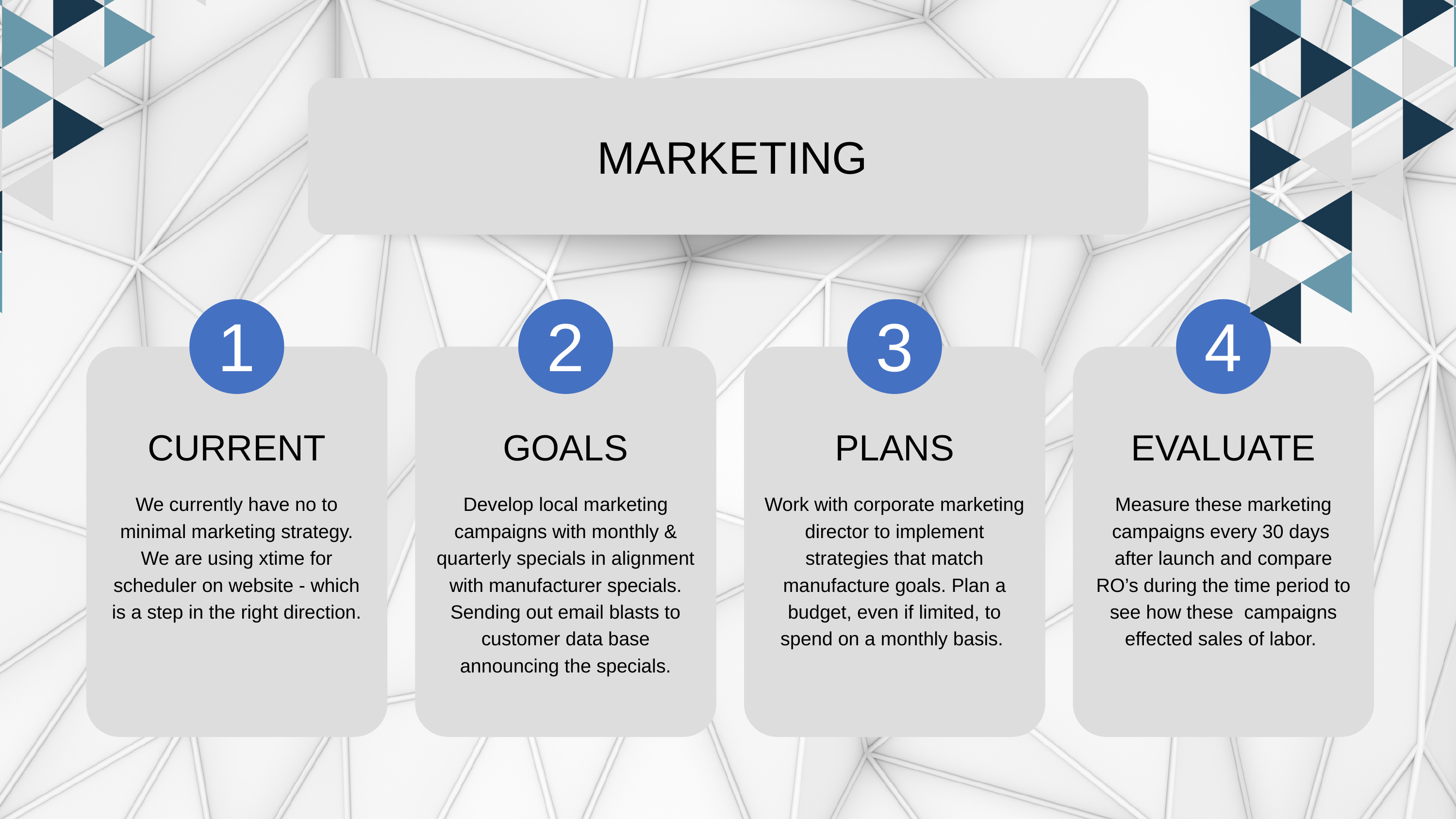

MARKETING

1
2
3
4

CURRENT
GOALS
PLANS
EVALUATE
We currently have no to minimal marketing strategy. We are using xtime for scheduler on website - which is a step in the right direction.
Develop local marketing campaigns with monthly & quarterly specials in alignment with manufacturer specials. Sending out email blasts to customer data base announcing the specials.
Work with corporate marketing director to implement strategies that match manufacture goals. Plan a budget, even if limited, to spend on a monthly basis.
Measure these marketing campaigns every 30 days  after launch and compare RO’s during the time period to see how these  campaigns effected sales of labor.